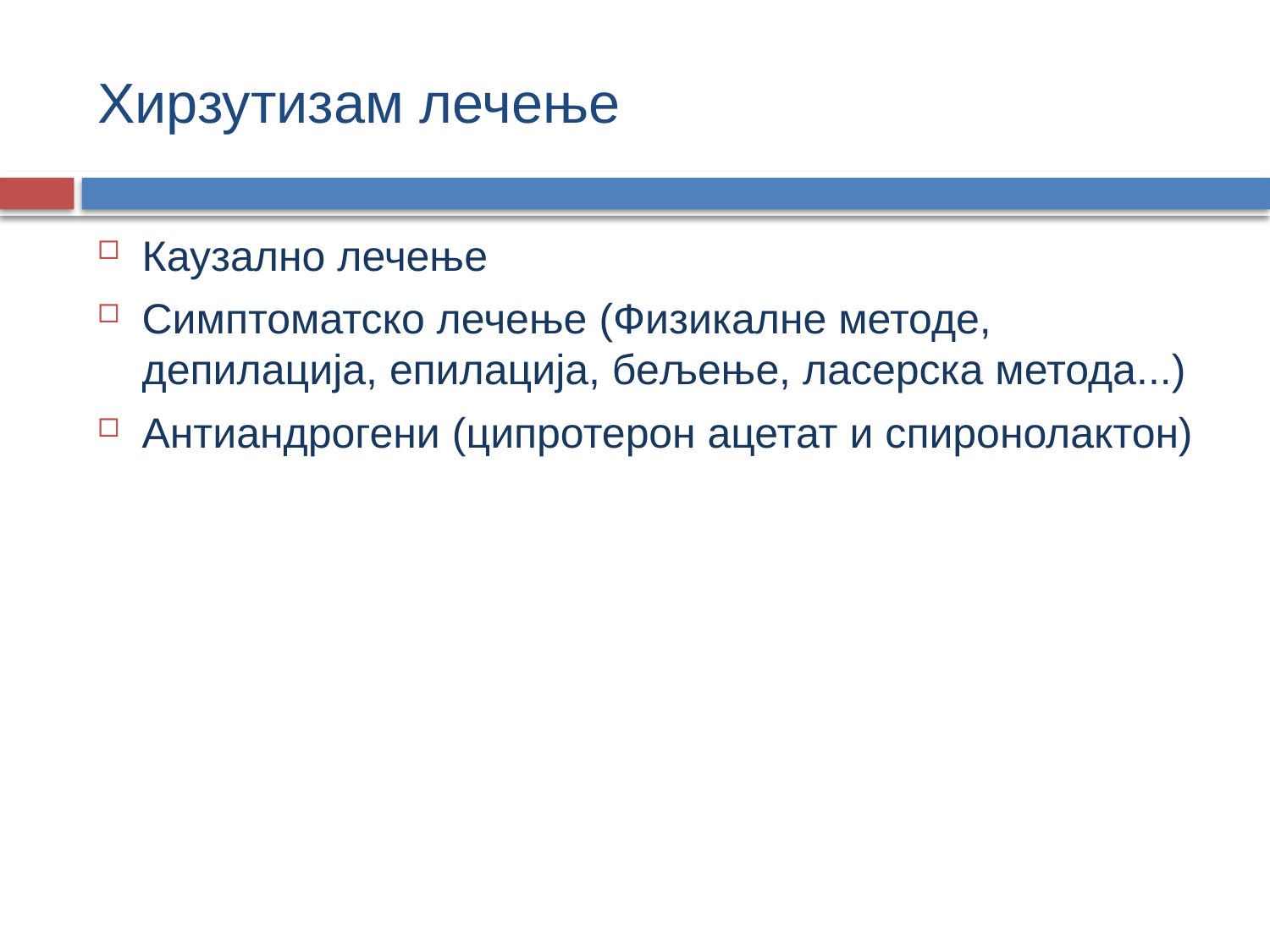

# Хирзутизам лечење
Каузално лечење
Симптоматско лечење (Физикалне методе, депилација, епилација, бељење, ласерска метода...)
Антиандрогени (ципротерон ацетат и спиронолактон)